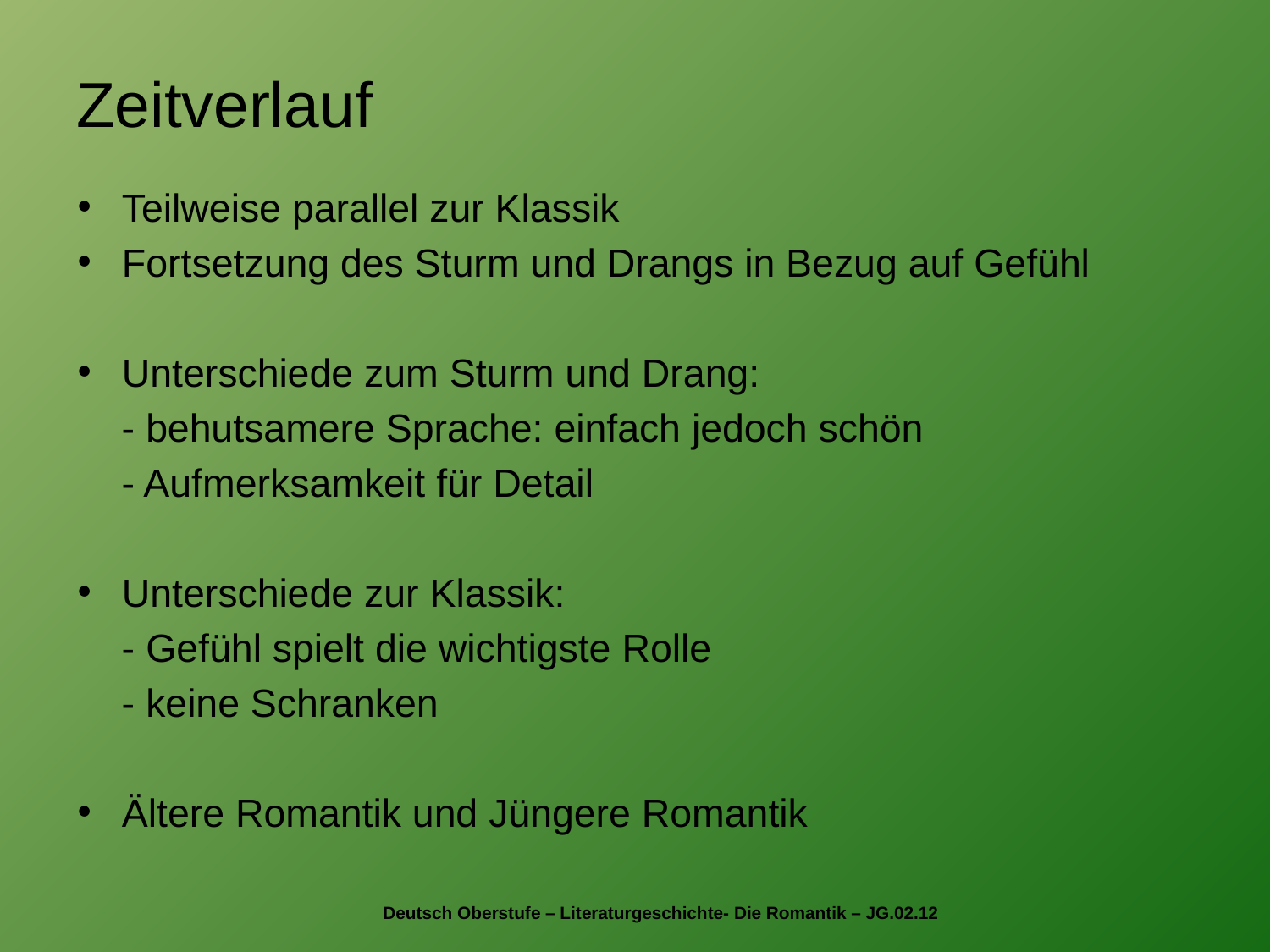

# Zeitverlauf
Teilweise parallel zur Klassik
Fortsetzung des Sturm und Drangs in Bezug auf Gefühl

Unterschiede zum Sturm und Drang:
    - behutsamere Sprache: einfach jedoch schön
    - Aufmerksamkeit für Detail

Unterschiede zur Klassik:
    - Gefühl spielt die wichtigste Rolle
    - keine Schranken

Ältere Romantik und Jüngere Romantik

Deutsch Oberstufe – Literaturgeschichte- Die Romantik – JG.02.12